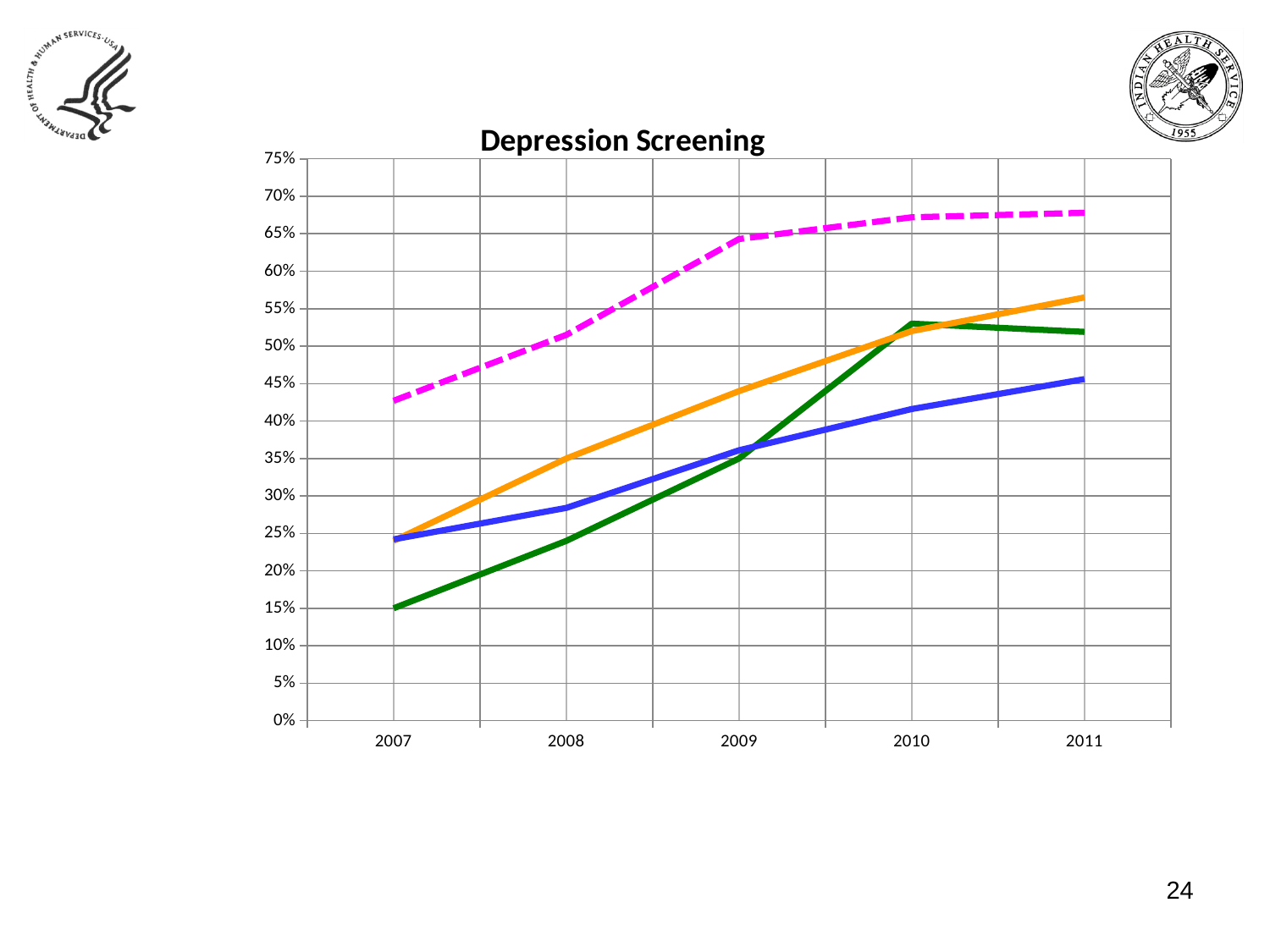

### Chart: Depression Screening

| Category | National Target | National Average | Service Unit Only | Portland Area Average |
|---|---|---|---|---|
| 2007 | 0.15 | 0.24 | 0.427 | 0.242 |
| 2008 | 0.24 | 0.35 | 0.515 | 0.284 |
| 2009 | 0.35 | 0.44 | 0.643 | 0.361 |
| 2010 | 0.53 | 0.52 | 0.672 | 0.416 |
| 2011 | 0.519 | 0.565 | 0.678 | 0.456 |
24